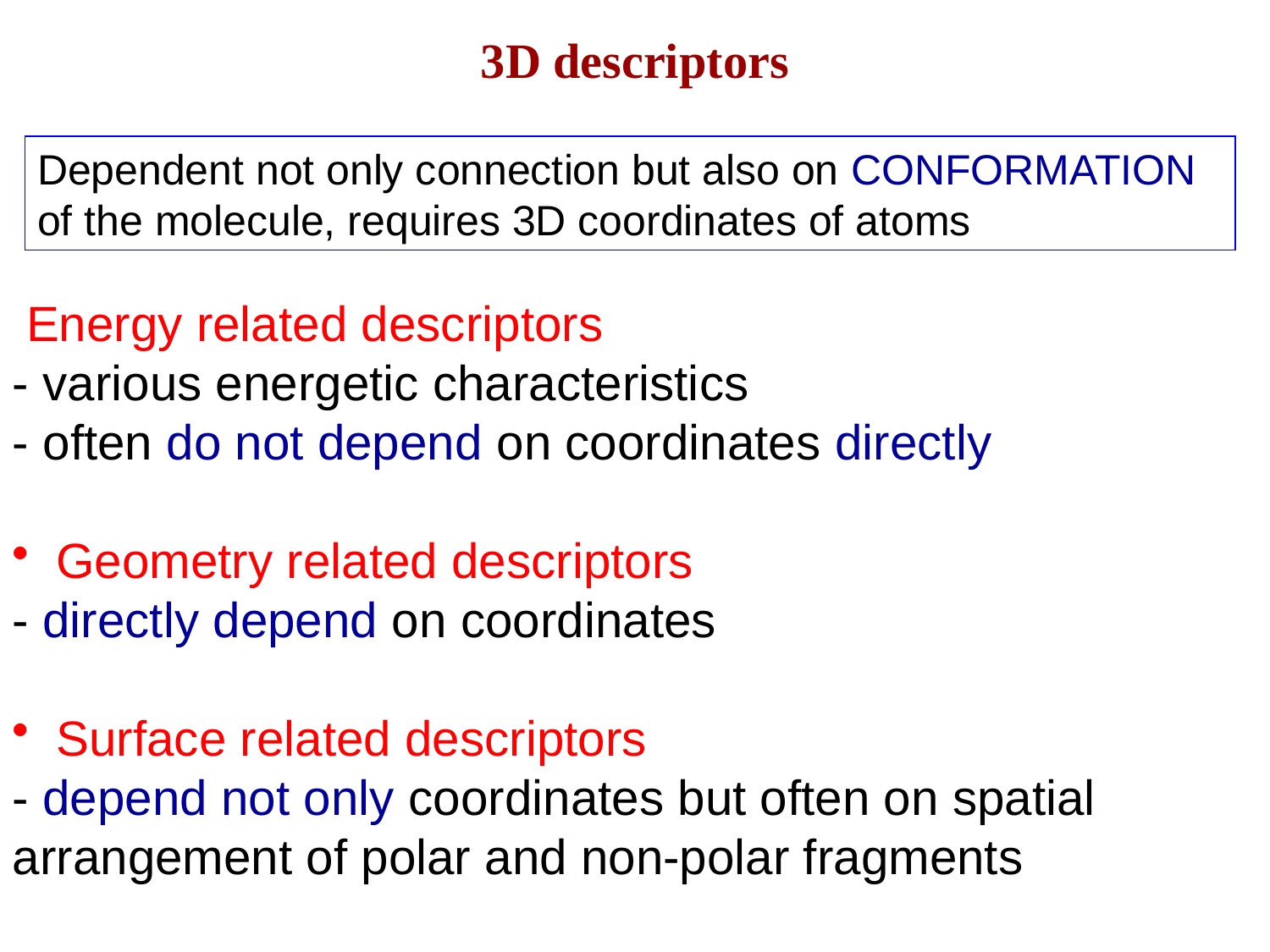

3D descriptors
Dependent not only connection but also on CONFORMATION of the molecule, requires 3D coordinates of atoms
 Energy related descriptors
- various energetic characteristics
- often do not depend on coordinates directly

 Geometry related descriptors
- directly depend on coordinates

 Surface related descriptors
- depend not only coordinates but often on spatial arrangement of polar and non-polar fragments